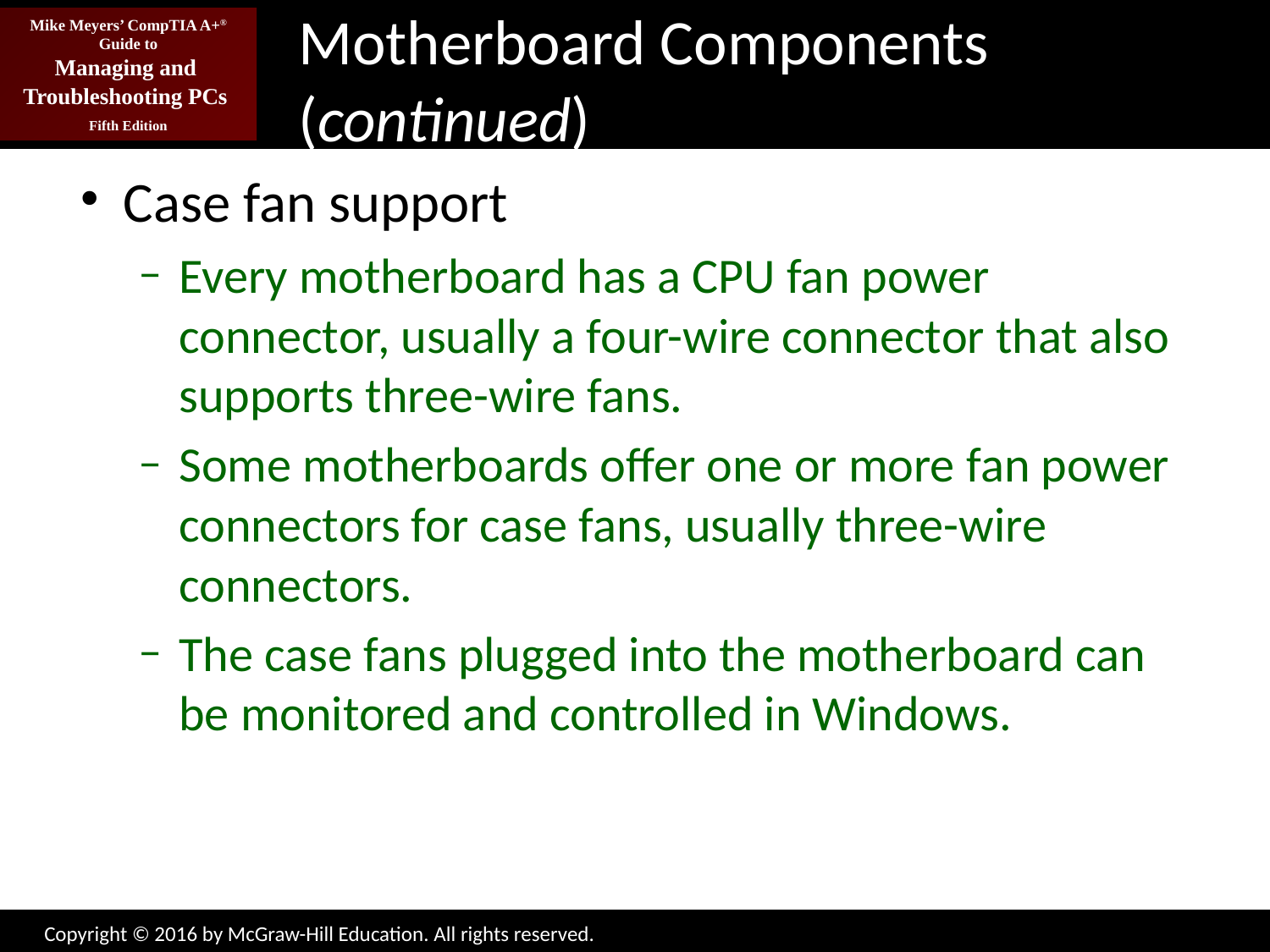

# Motherboard Components (continued)
Case fan support
Every motherboard has a CPU fan power connector, usually a four-wire connector that also supports three-wire fans.
Some motherboards offer one or more fan power connectors for case fans, usually three-wire connectors.
The case fans plugged into the motherboard can be monitored and controlled in Windows.